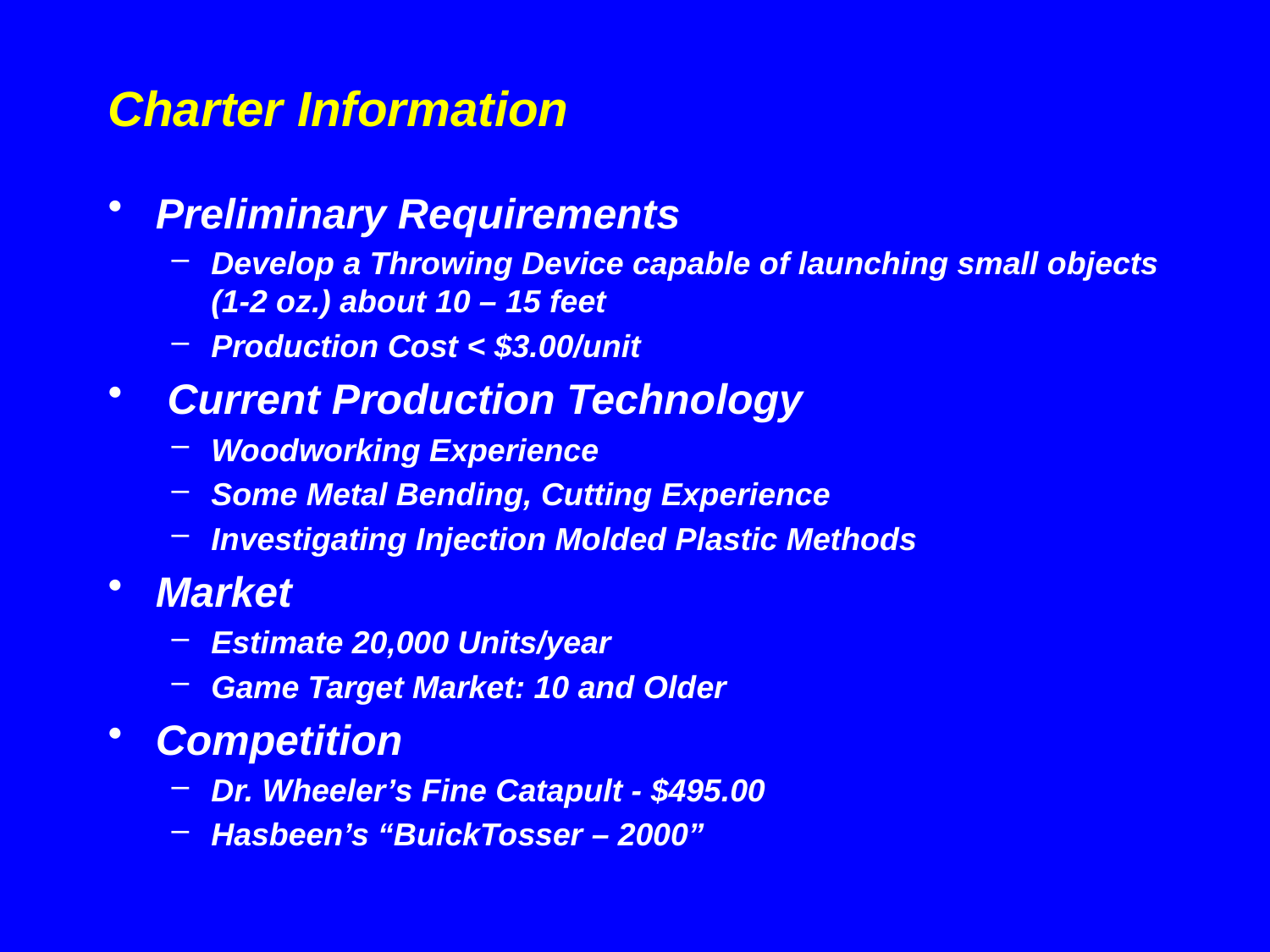

# Charter Information
Preliminary Requirements
Develop a Throwing Device capable of launching small objects (1-2 oz.) about 10 – 15 feet
Production Cost < $3.00/unit
 Current Production Technology
Woodworking Experience
Some Metal Bending, Cutting Experience
Investigating Injection Molded Plastic Methods
Market
Estimate 20,000 Units/year
Game Target Market: 10 and Older
Competition
Dr. Wheeler’s Fine Catapult - $495.00
Hasbeen’s “BuickTosser – 2000”